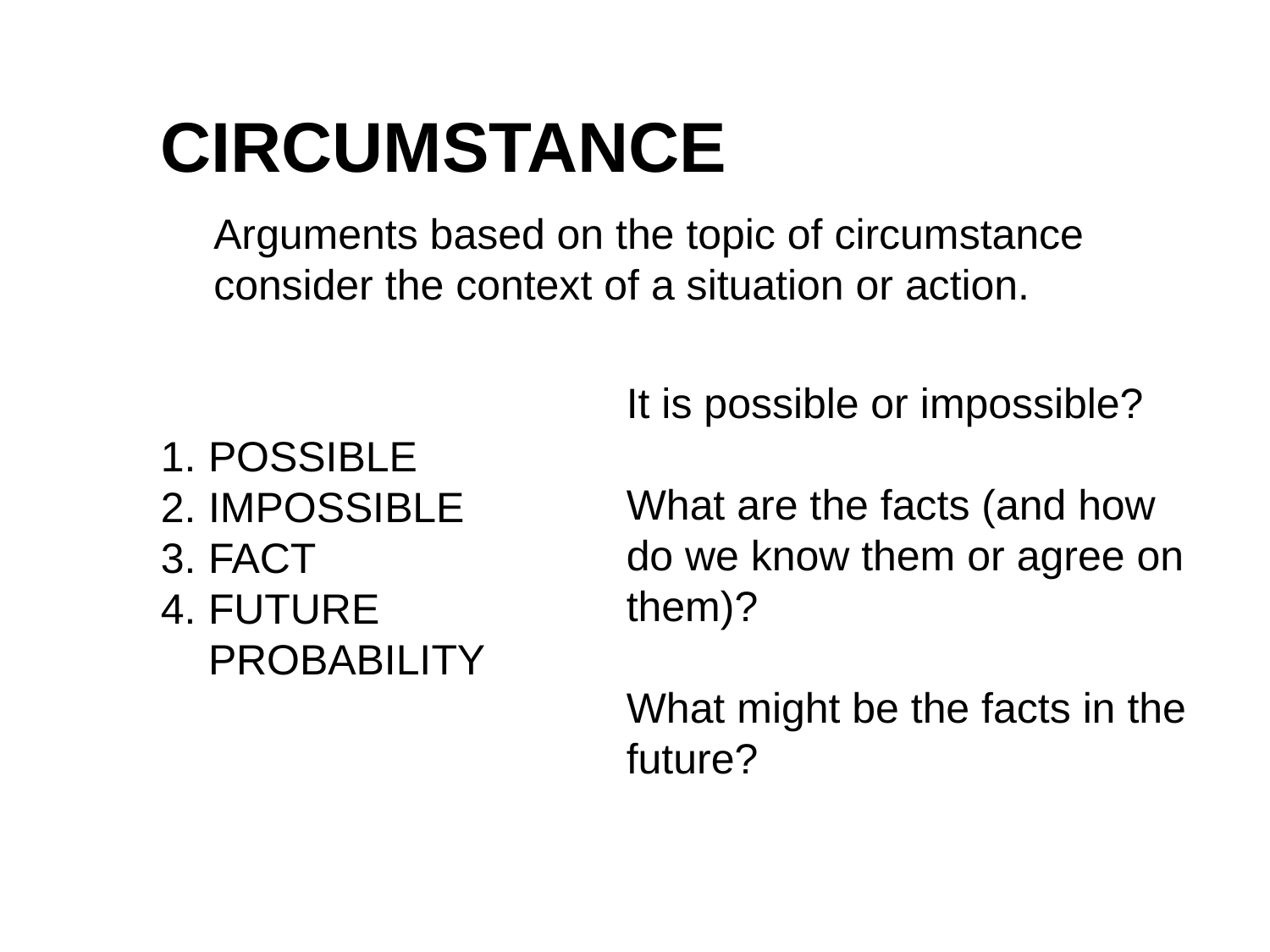

CIRCUMSTANCE
Arguments based on the topic of circumstance consider the context of a situation or action.
It is possible or impossible?

What are the facts (and how do we know them or agree on them)?

What might be the facts in the future?
POSSIBLE
IMPOSSIBLE
FACT
FUTURE PROBABILITY